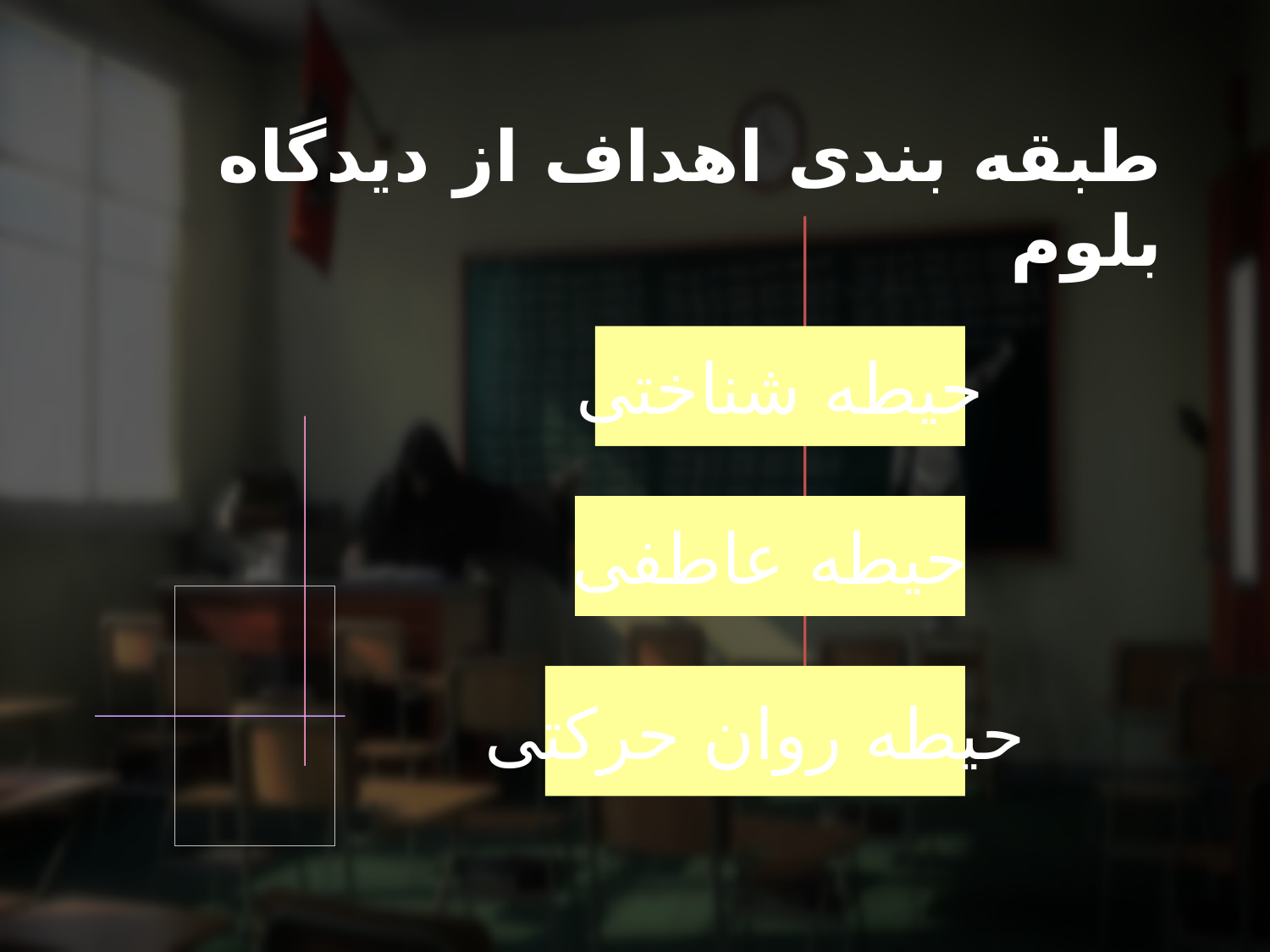

# طبقه بندی اهداف از دیدگاه بلوم

حیطه شناختی

حیطه عاطفی

حیطه روان حرکتی